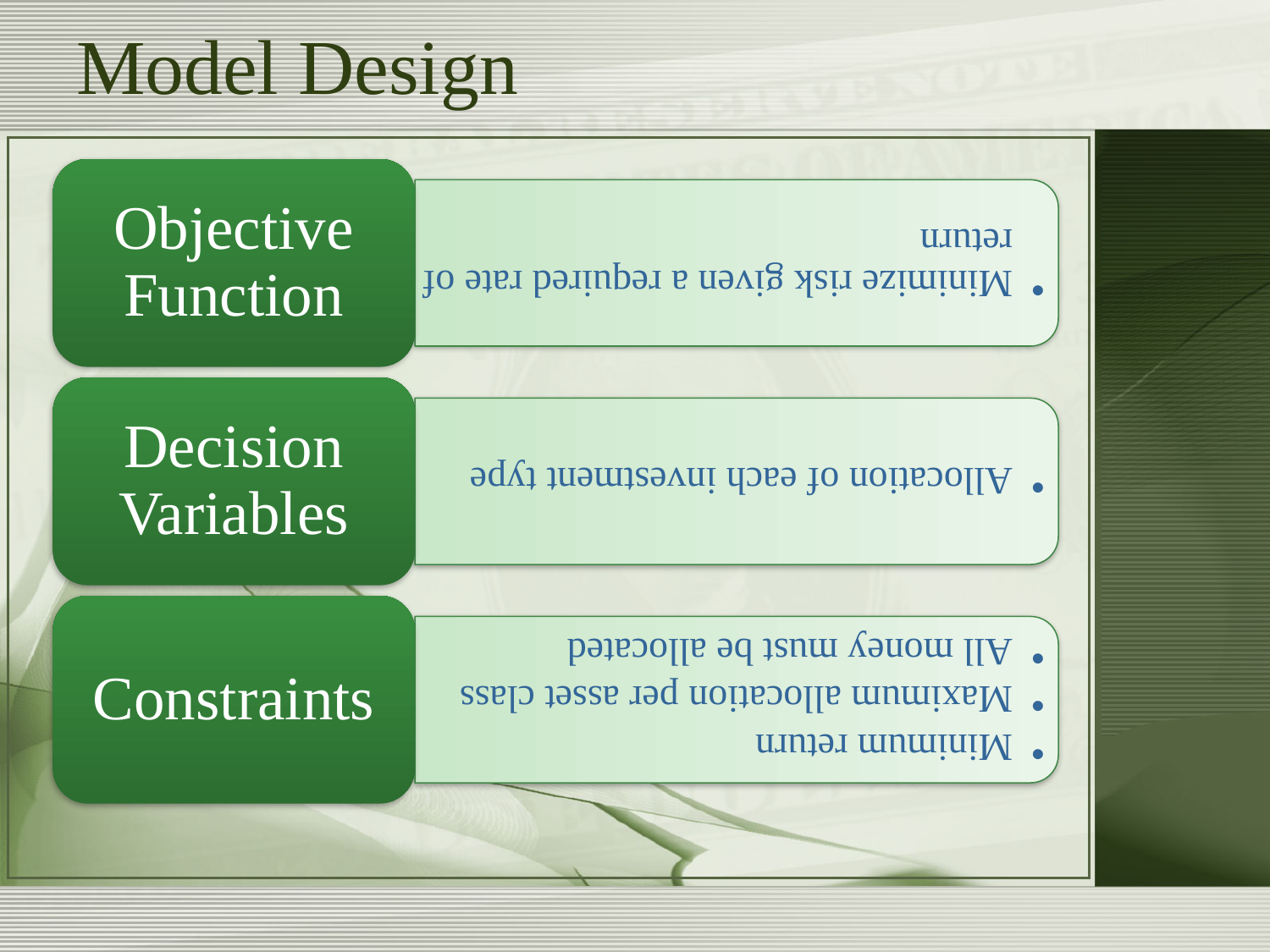

# Model Design
Minimize risk given a required rate of return
Objective Function
Allocation of each investment type
Decision Variables
Minimum return
Maximum allocation per asset class
All money must be allocated
Constraints